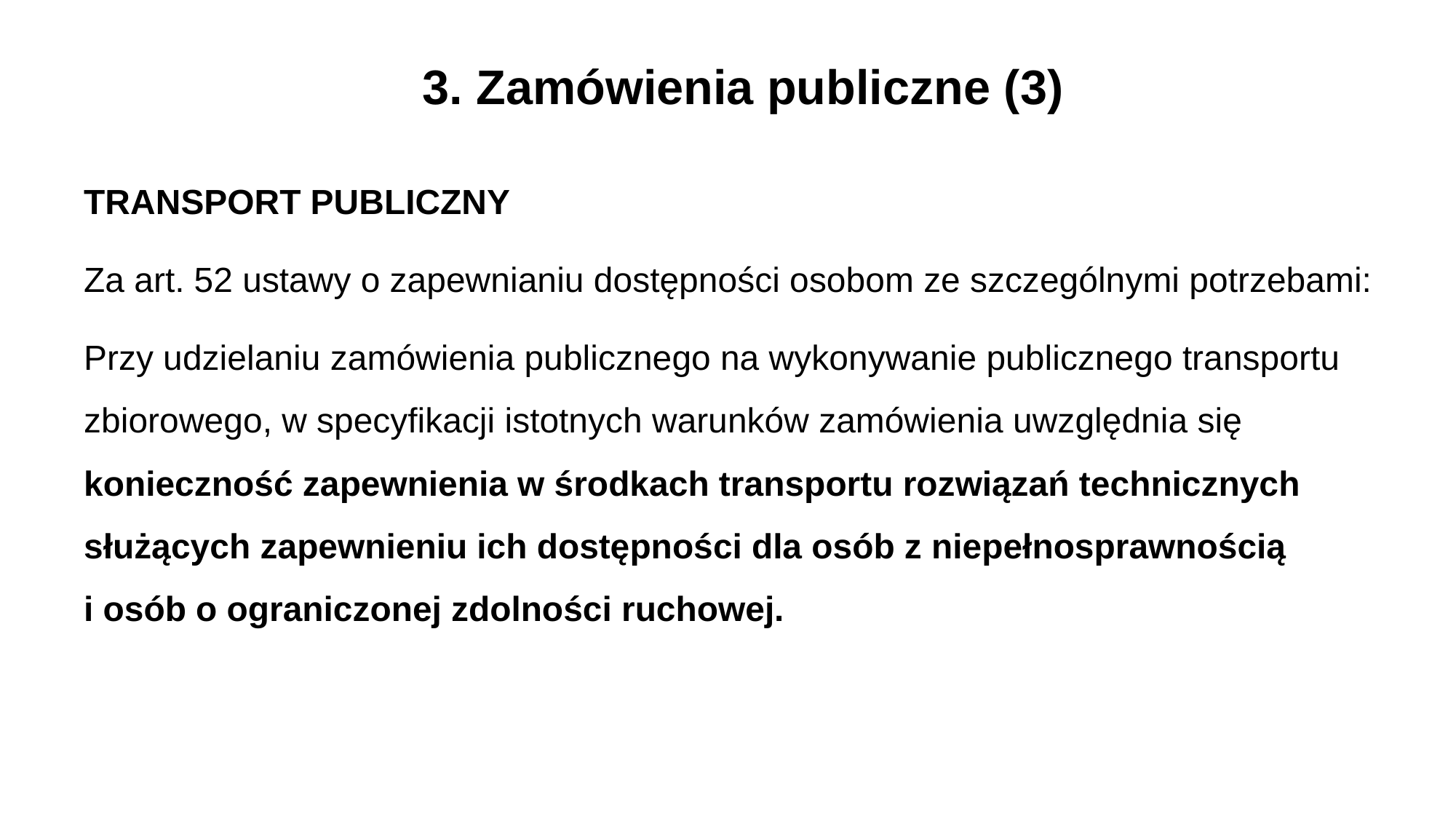

3. Zamówienia publiczne (3)
TRANSPORT PUBLICZNY
Za art. 52 ustawy o zapewnianiu dostępności osobom ze szczególnymi potrzebami:
Przy udzielaniu zamówienia publicznego na wykonywanie publicznego transportu zbiorowego, w specyfikacji istotnych warunków zamówienia uwzględnia się konieczność zapewnienia w środkach transportu rozwiązań technicznych służących zapewnieniu ich dostępności dla osób z niepełnosprawnością
i osób o ograniczonej zdolności ruchowej.